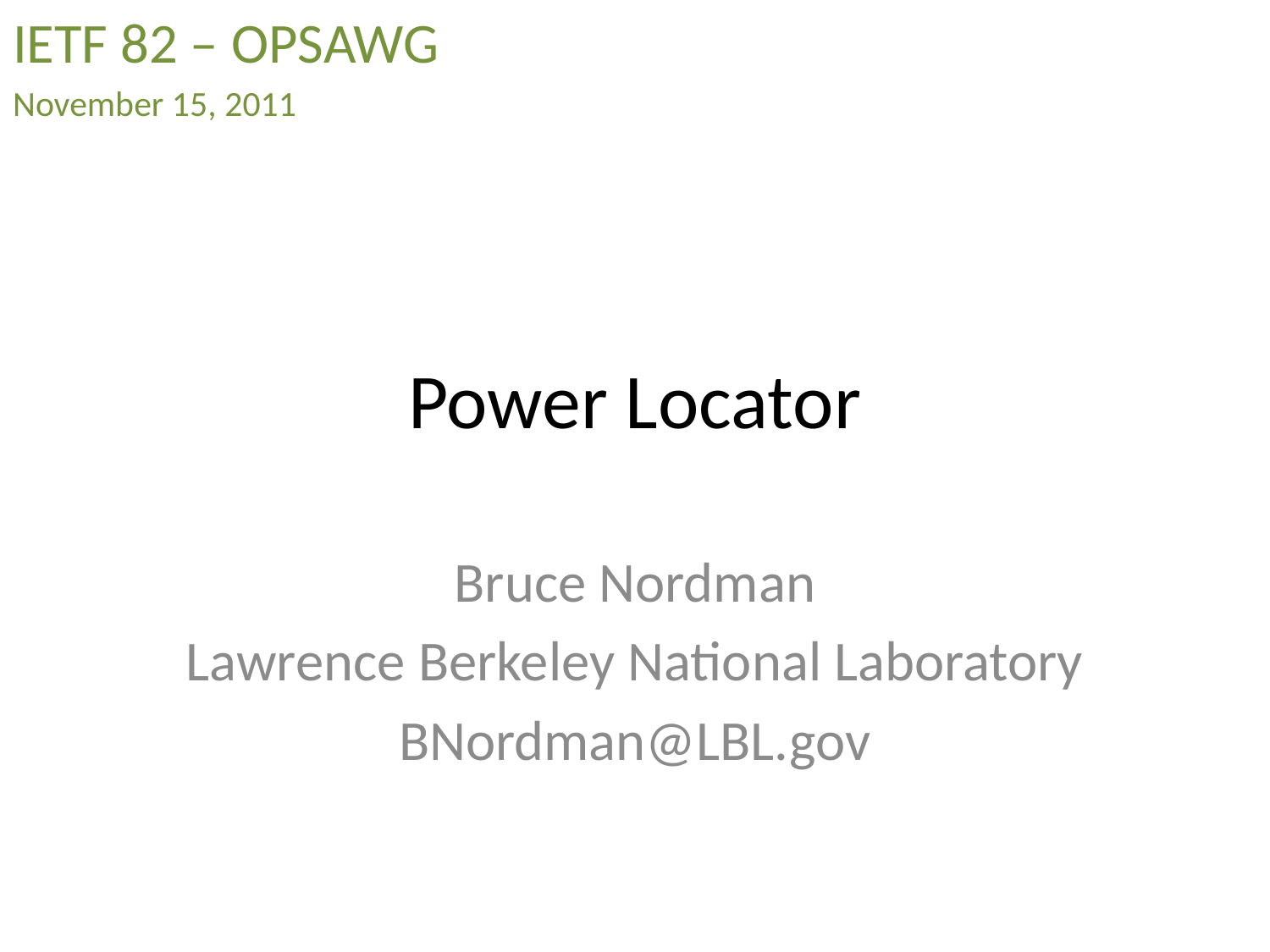

IETF 82 – OPSAWG
November 15, 2011
# Power Locator
Bruce Nordman
Lawrence Berkeley National Laboratory
BNordman@LBL.gov